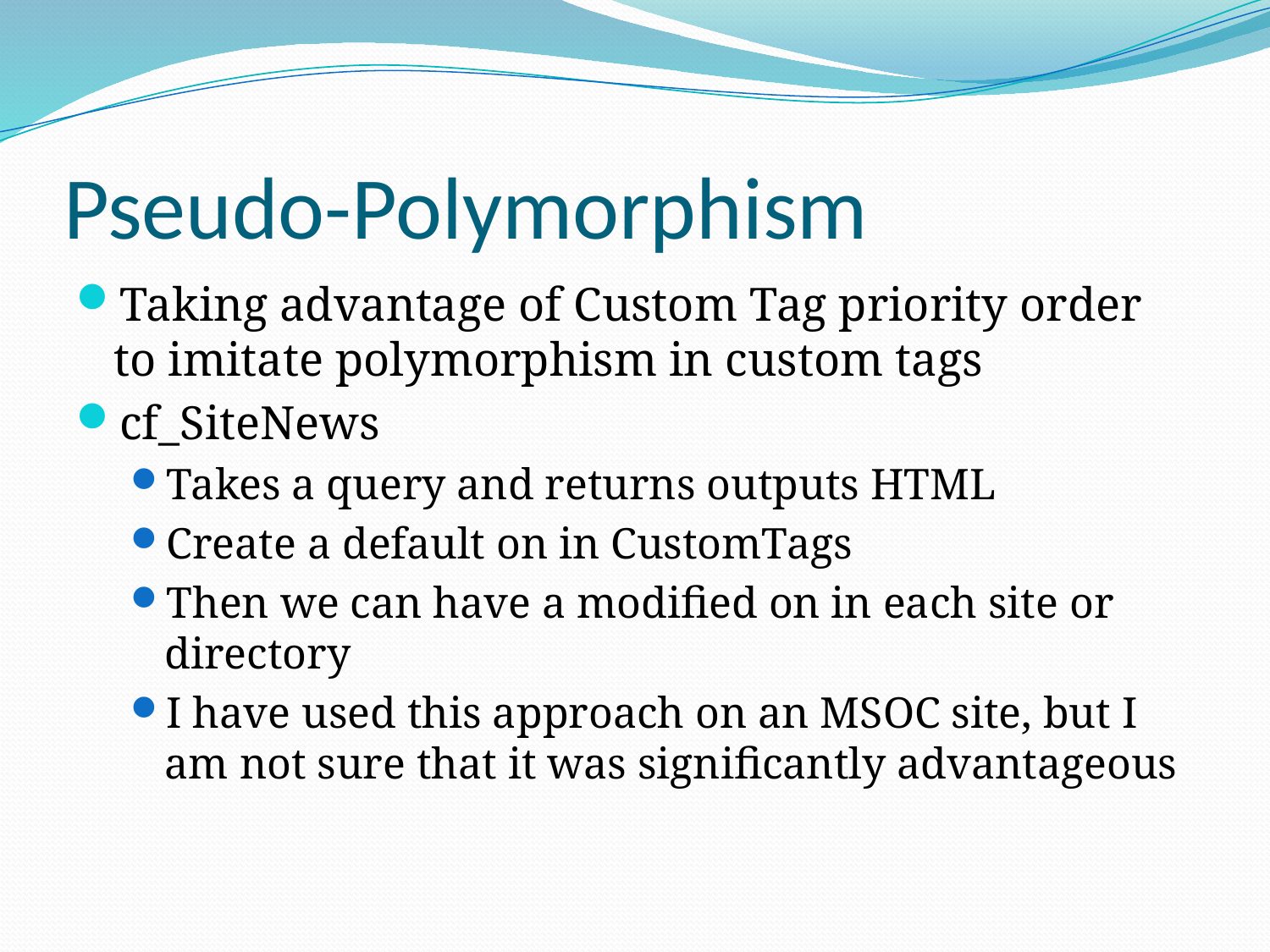

# Pseudo-Polymorphism
Taking advantage of Custom Tag priority order to imitate polymorphism in custom tags
cf_SiteNews
Takes a query and returns outputs HTML
Create a default on in CustomTags
Then we can have a modified on in each site or directory
I have used this approach on an MSOC site, but I am not sure that it was significantly advantageous